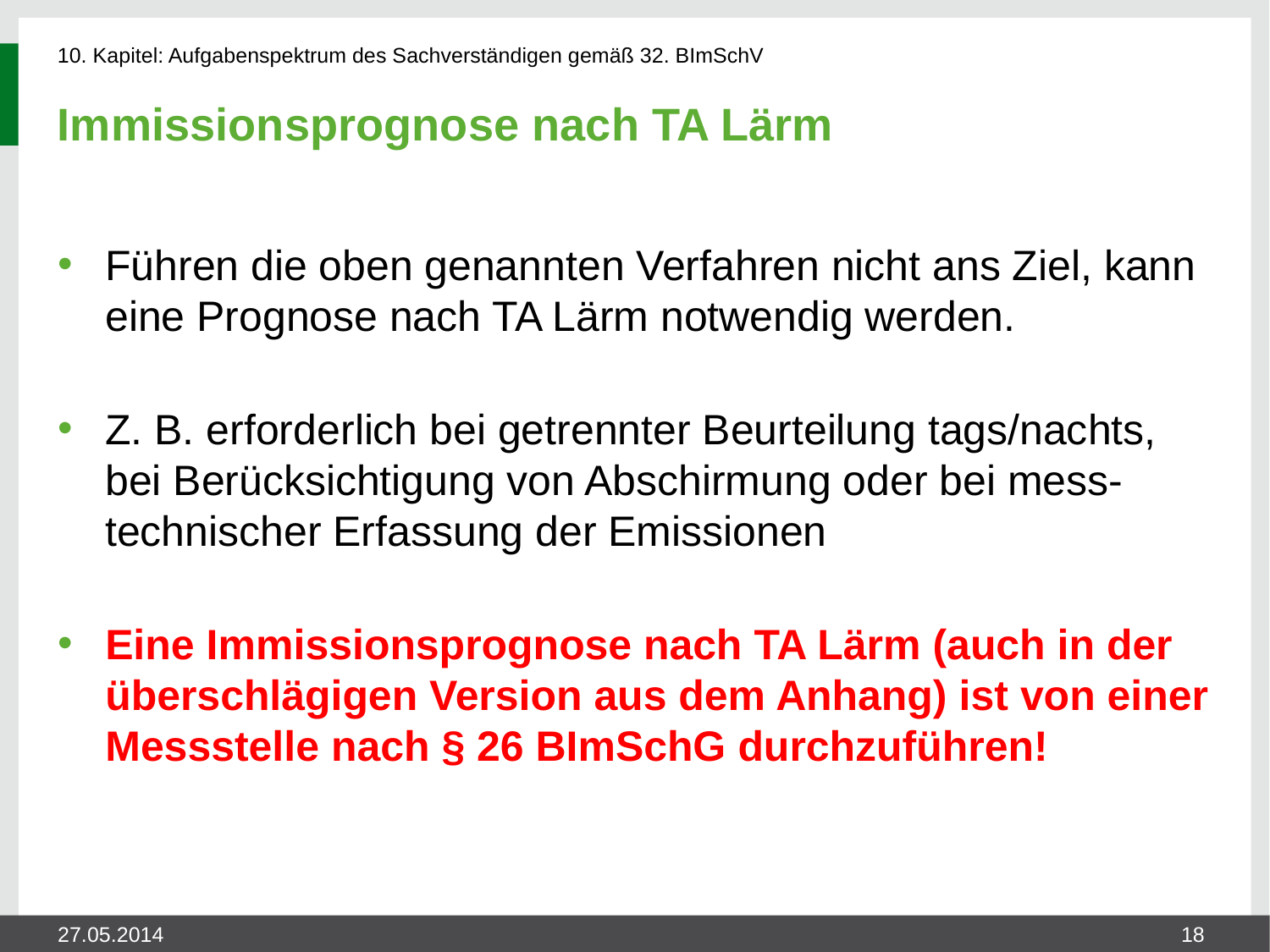

# Immissionsprognose nach TA Lärm
Führen die oben genannten Verfahren nicht ans Ziel, kann eine Prognose nach TA Lärm notwendig werden.

Z. B. erforderlich bei getrennter Beurteilung tags/nachts, bei Berücksichtigung von Abschirmung oder bei mess-technischer Erfassung der Emissionen

Eine Immissionsprognose nach TA Lärm (auch in der überschlägigen Version aus dem Anhang) ist von einer Messstelle nach § 26 BImSchG durchzuführen!
27.05.2014
18